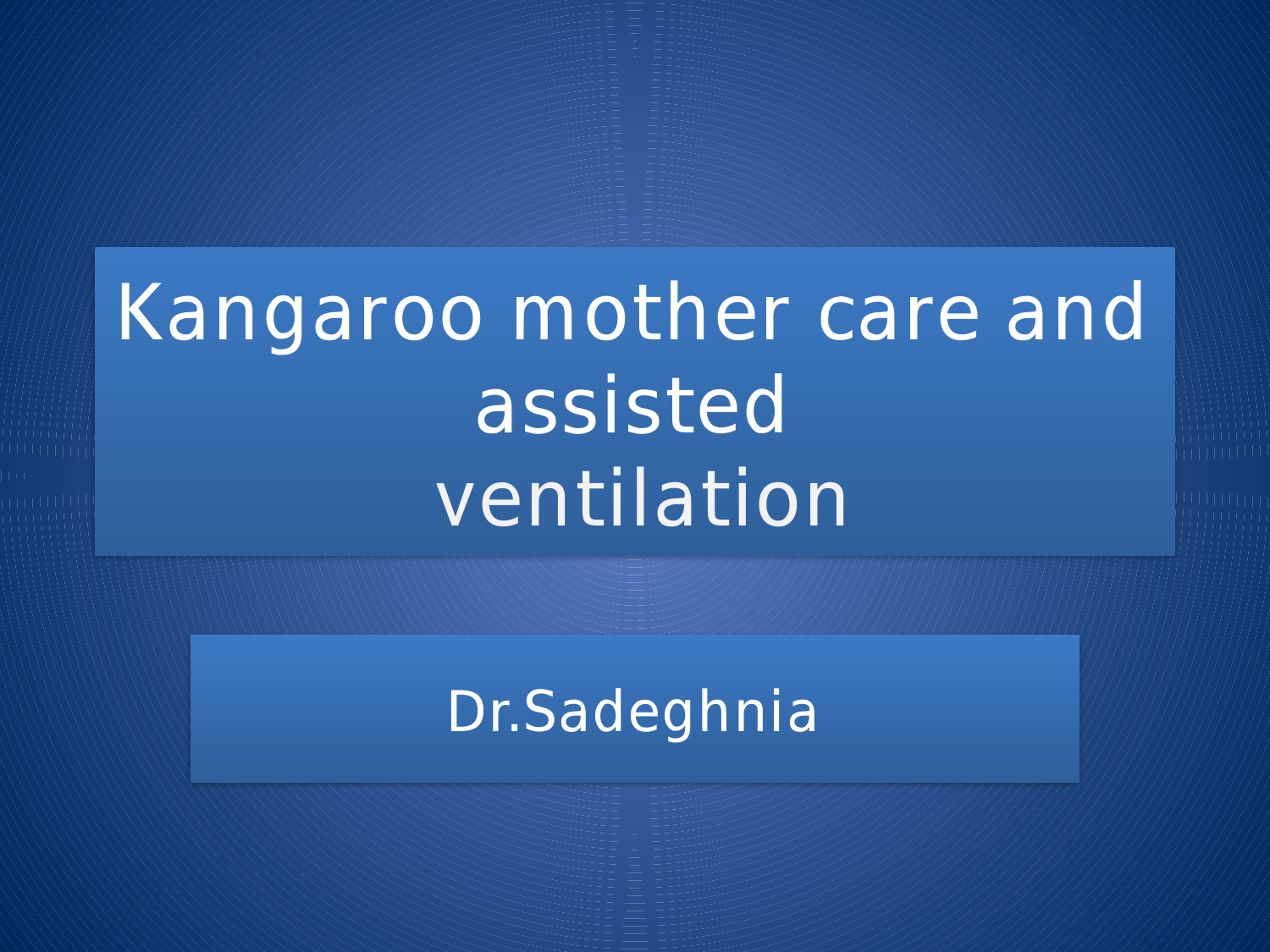

# Kangaroo mother care and assisted ventilation
Dr.Sadeghnia